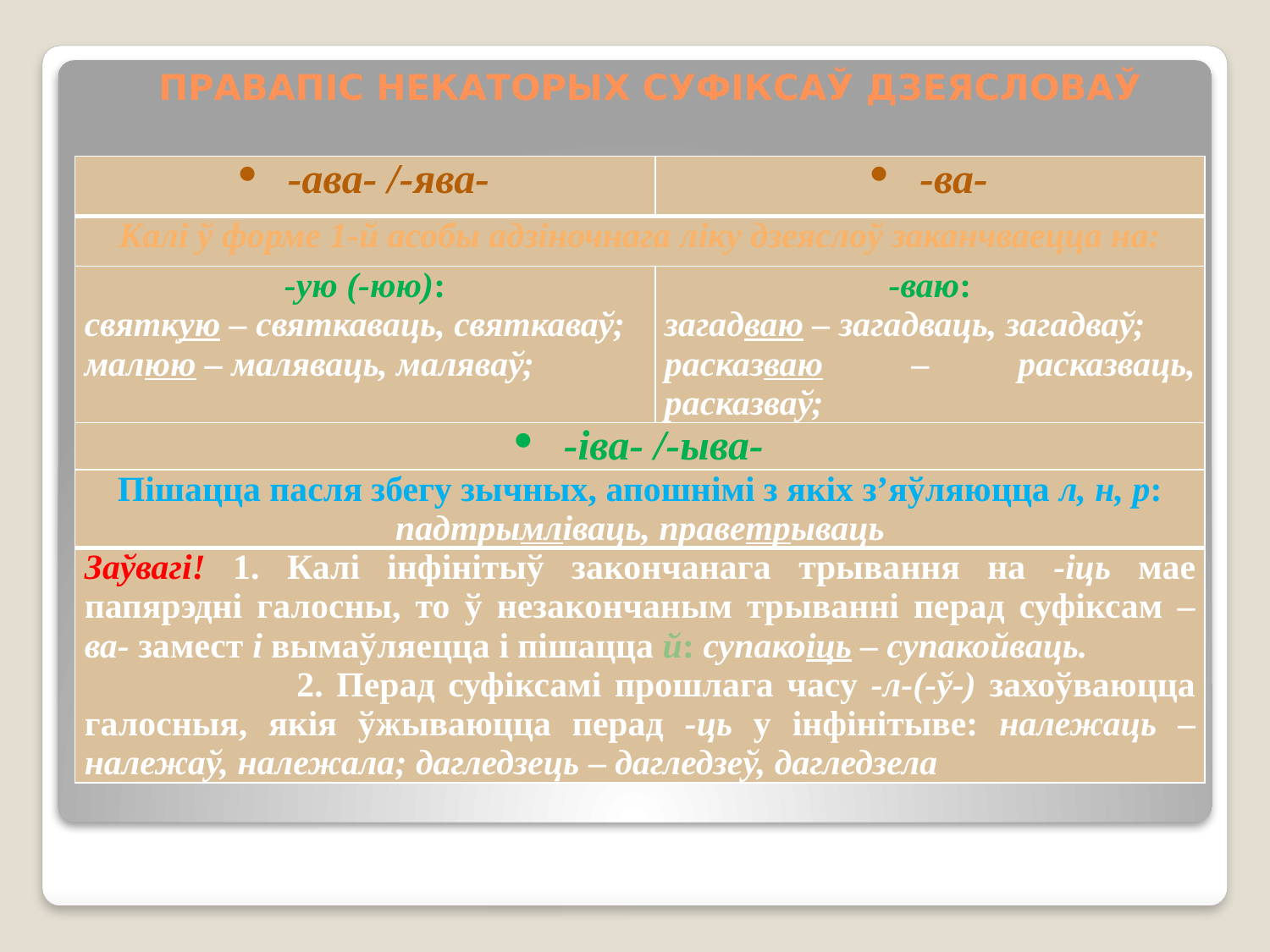

# ПРАВАПІС НЕКАТОРЫХ СУФІКСАЎ ДЗЕЯСЛОВАЎ
| -ава- /-ява- | -ва- |
| --- | --- |
| Калі ў форме 1-й асобы адзіночнага ліку дзеяслоў заканчваецца на: |  |
| -ую (-юю): святкую – святкаваць, святкаваў; малюю – маляваць, маляваў; | -ваю: загадваю – загадваць, загадваў; расказваю – расказваць, расказваў; |
| -іва- /-ыва- |  |
| Пішацца пасля збегу зычных, апошнімі з якіх з’яўляюцца л, н, р: падтрымліваць, праветрываць |  |
| Заўвагі! 1. Калі інфінітыў закончанага трывання на -іць мае папярэдні галосны, то ў незакончаным трыванні перад суфіксам –ва- замест і вымаўляецца і пішацца й: супакоіць – супакойваць. 2. Перад суфіксамі прошлага часу -л-(-ў-) захоўваюцца галосныя, якія ўжываюцца перад -ць у інфінітыве: належаць – належаў, належала; дагледзець – дагледзеў, дагледзела |  |